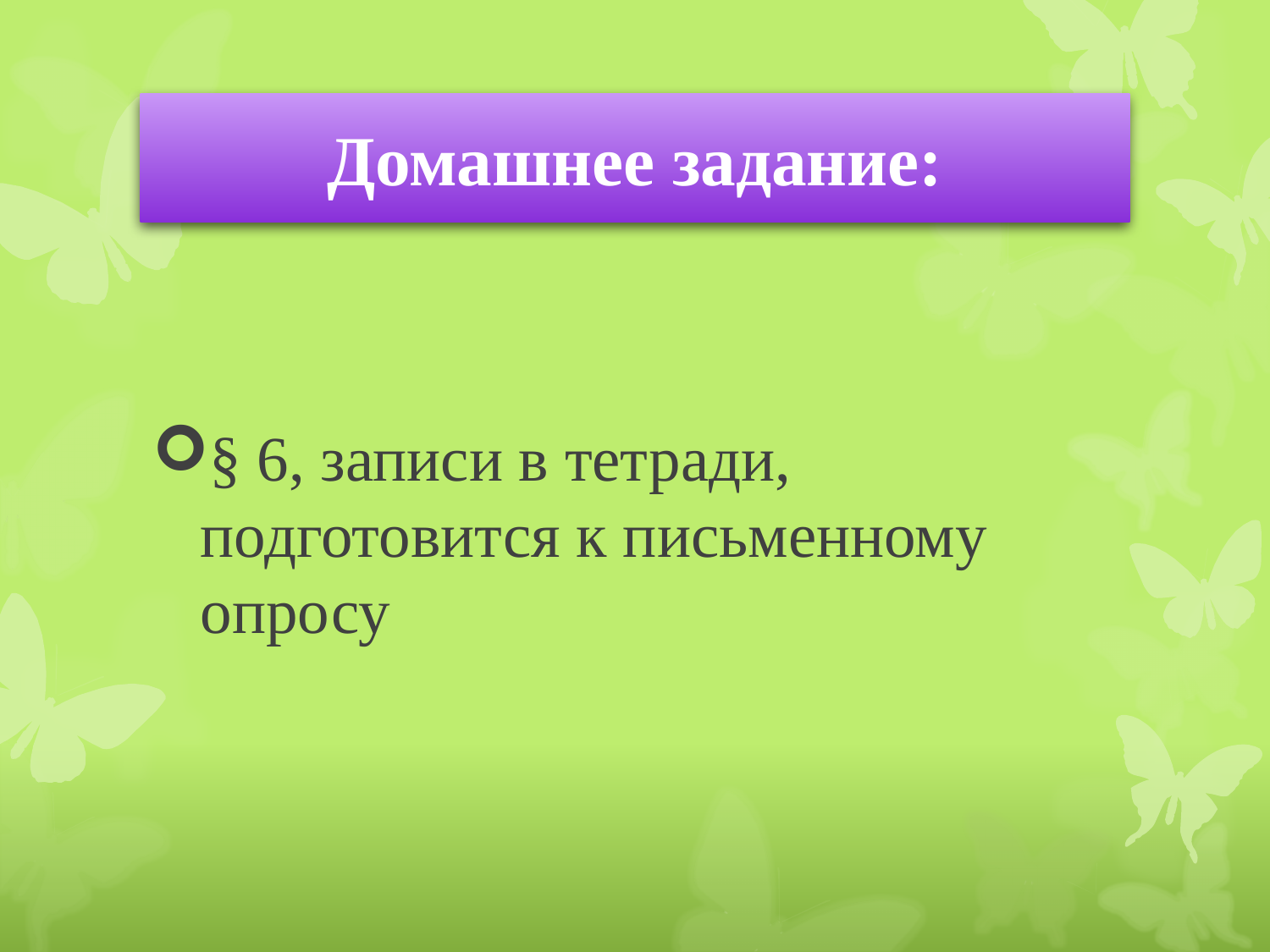

# Домашнее задание:
§ 6, записи в тетради, подготовится к письменному опросу